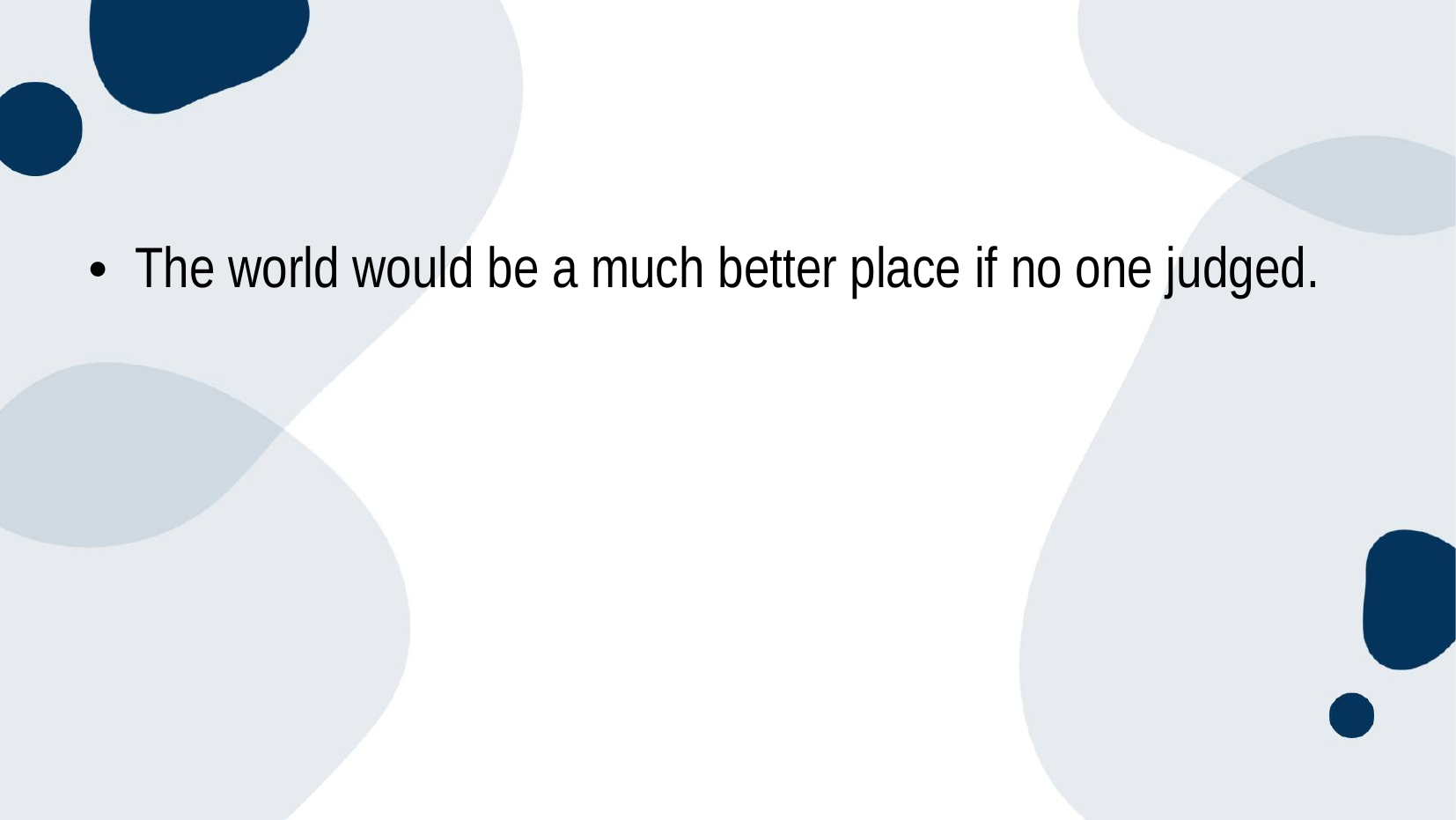

The world would be a much better place if no one judged.